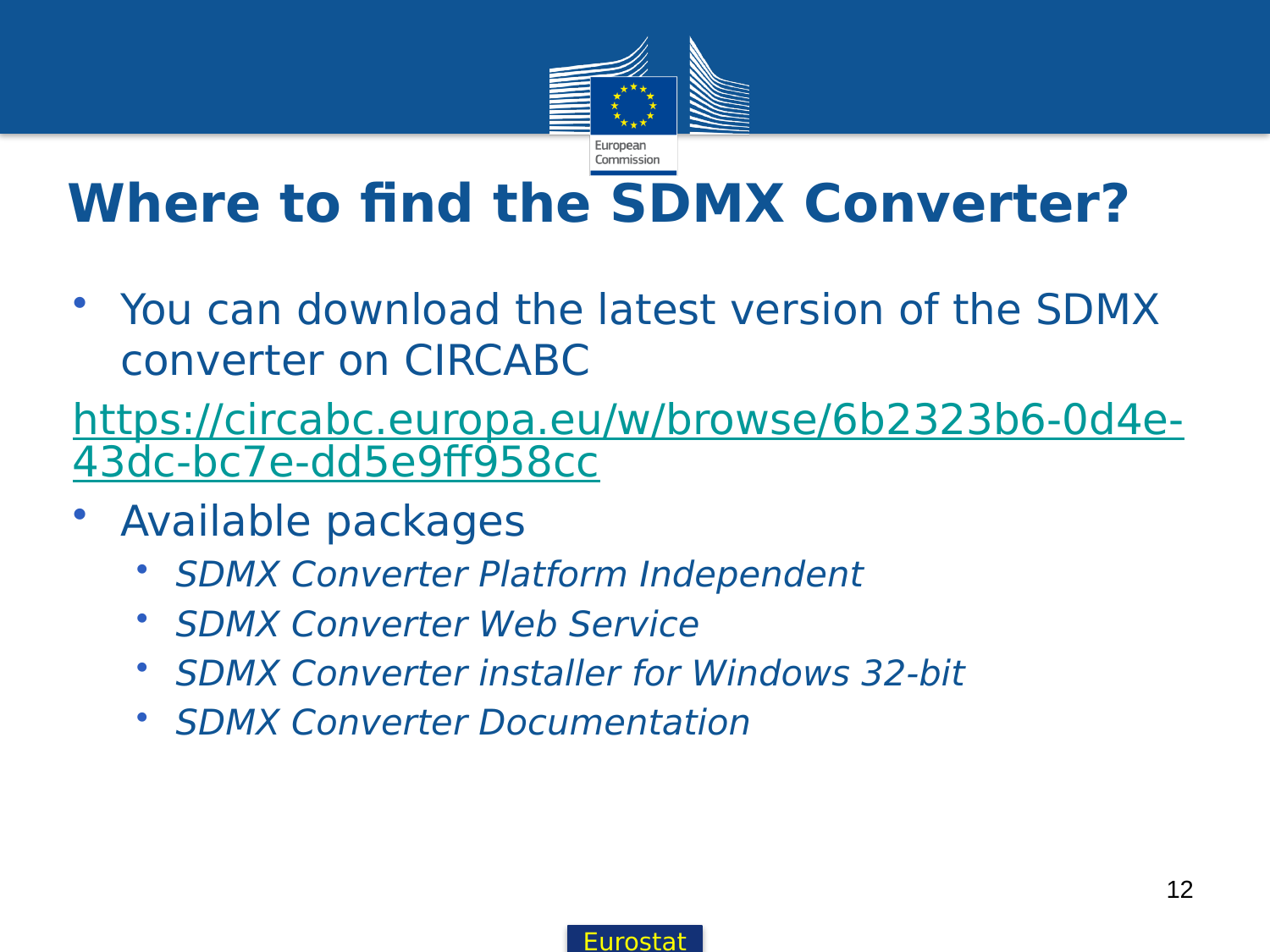

# Where to find the SDMX Converter?
You can download the latest version of the SDMX converter on CIRCABC
https://circabc.europa.eu/w/browse/6b2323b6-0d4e-43dc-bc7e-dd5e9ff958cc
Available packages
SDMX Converter Platform Independent
SDMX Converter Web Service
SDMX Converter installer for Windows 32-bit
SDMX Converter Documentation
12